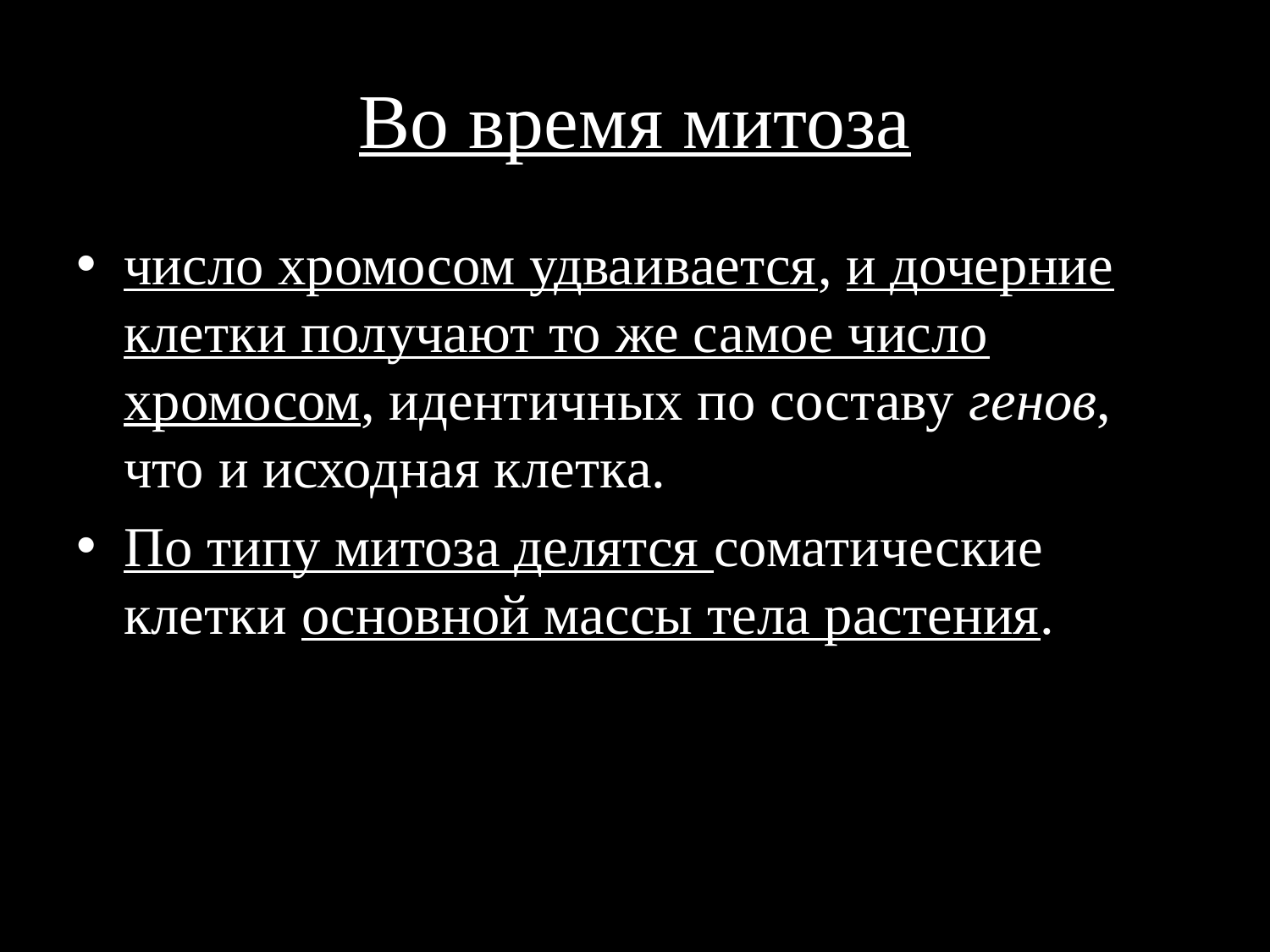

# Во время митоза
число хромосом удваивается, и дочерние клетки получают то же самое число хромосом, идентичных по составу генов, что и исходная клетка.
По типу митоза делятся со­матические клетки основной массы тела растения.